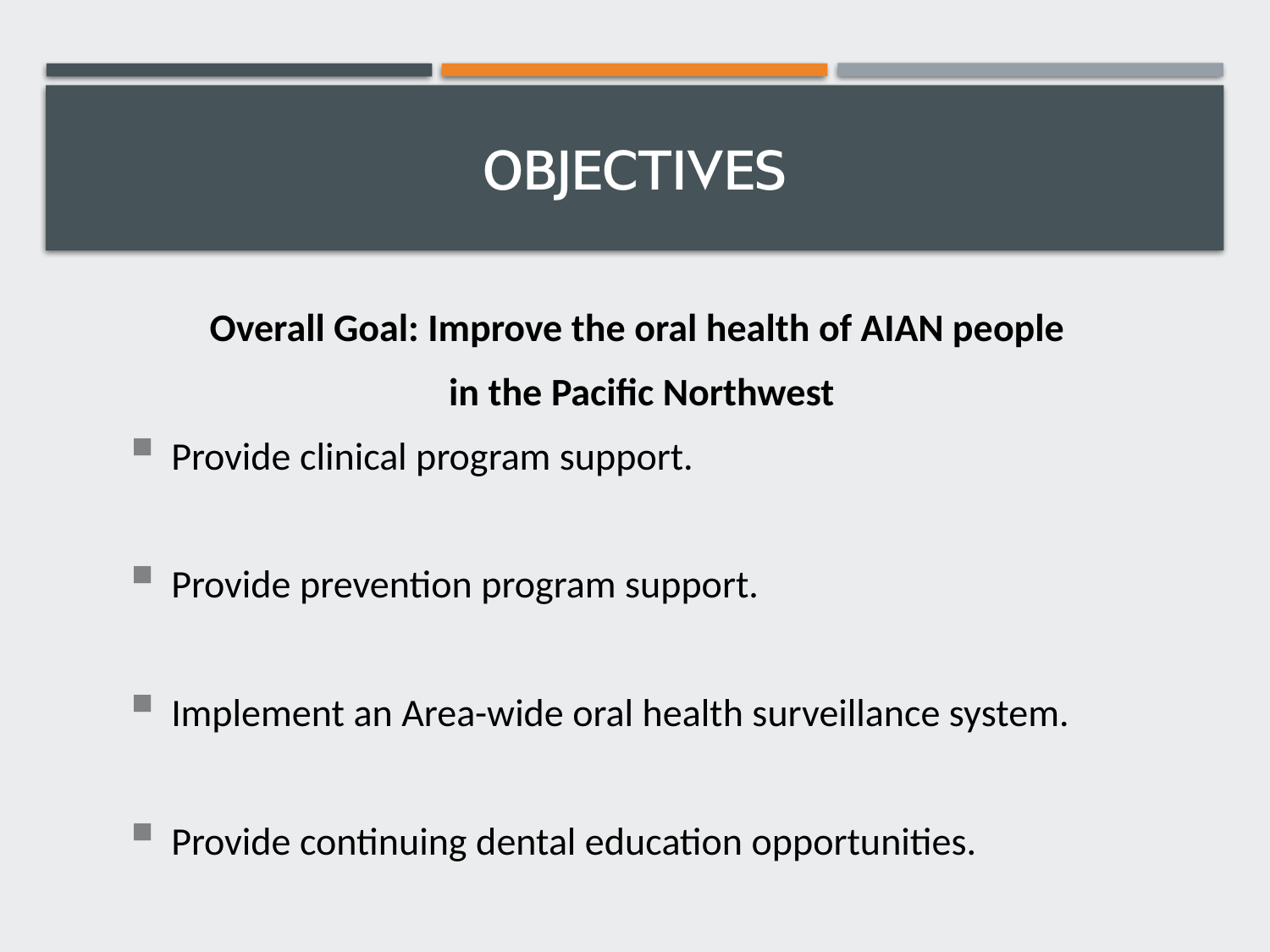

# Objectives
Overall Goal: Improve the oral health of AIAN people
in the Pacific Northwest
Provide clinical program support.

Provide prevention program support.

Implement an Area-wide oral health surveillance system.

Provide continuing dental education opportunities.